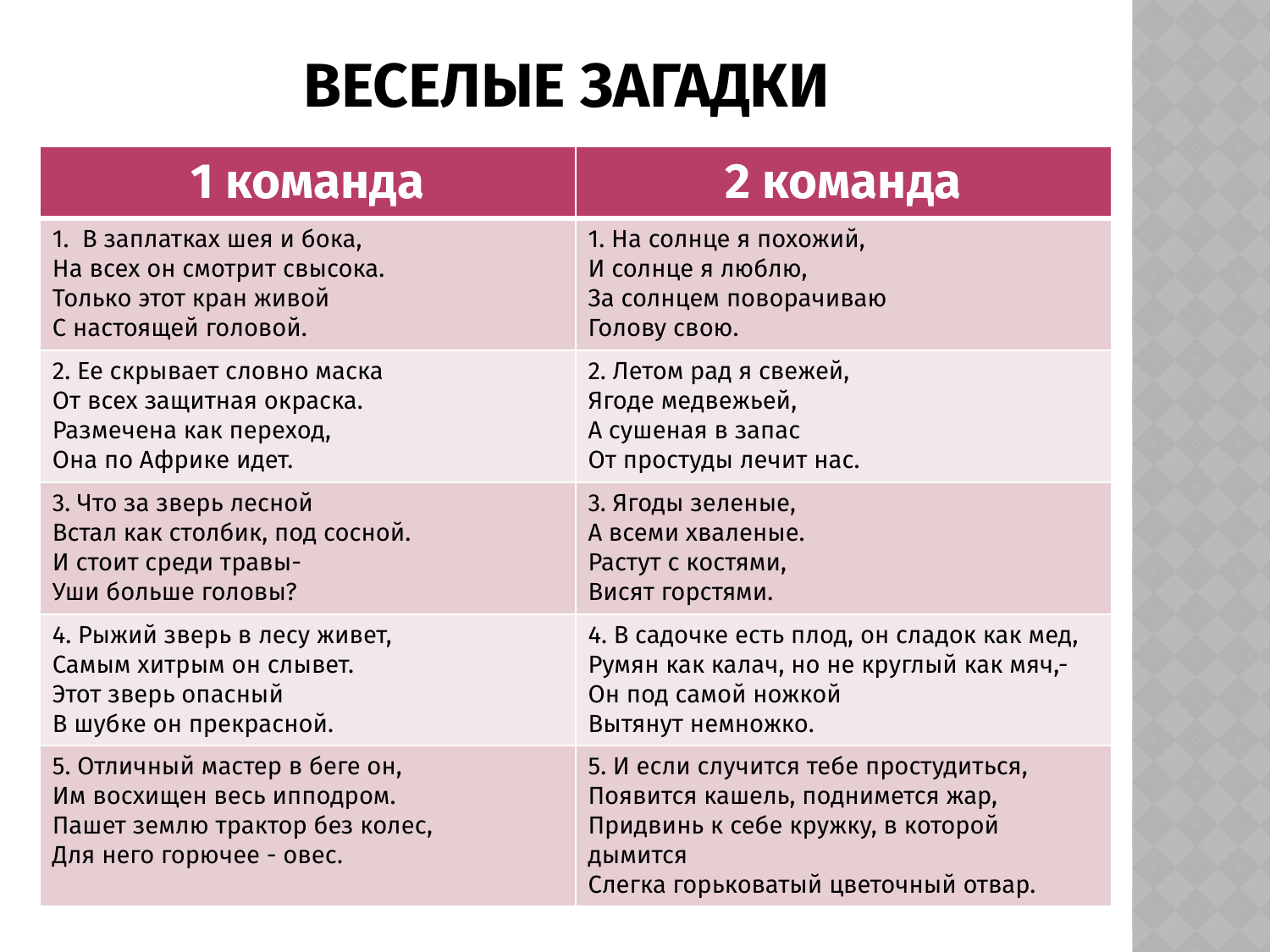

# ВЕСЕЛЫЕ ЗАГАДКИ
| 1 команда | 2 команда |
| --- | --- |
| 1. В заплатках шея и бока, На всех он смотрит свысока. Только этот кран живой С настоящей головой. | 1. На солнце я похожий, И солнце я люблю, За солнцем поворачиваю Голову свою. |
| 2. Ее скрывает словно маска От всех защитная окраска. Размечена как переход, Она по Африке идет. | 2. Летом рад я свежей, Ягоде медвежьей, А сушеная в запас От простуды лечит нас. |
| 3. Что за зверь лесной Встал как столбик, под сосной. И стоит среди травы- Уши больше головы? | 3. Ягоды зеленые, А всеми хваленые. Растут с костями, Висят горстями. |
| 4. Рыжий зверь в лесу живет, Самым хитрым он слывет. Этот зверь опасный В шубке он прекрасной. | 4. В садочке есть плод, он сладок как мед, Румян как калач, но не круглый как мяч,- Он под самой ножкой Вытянут немножко. |
| 5. Отличный мастер в беге он, Им восхищен весь ипподром. Пашет землю трактор без колес, Для него горючее - овес. | 5. И если случится тебе простудиться, Появится кашель, поднимется жар, Придвинь к себе кружку, в которой дымится Слегка горьковатый цветочный отвар. |